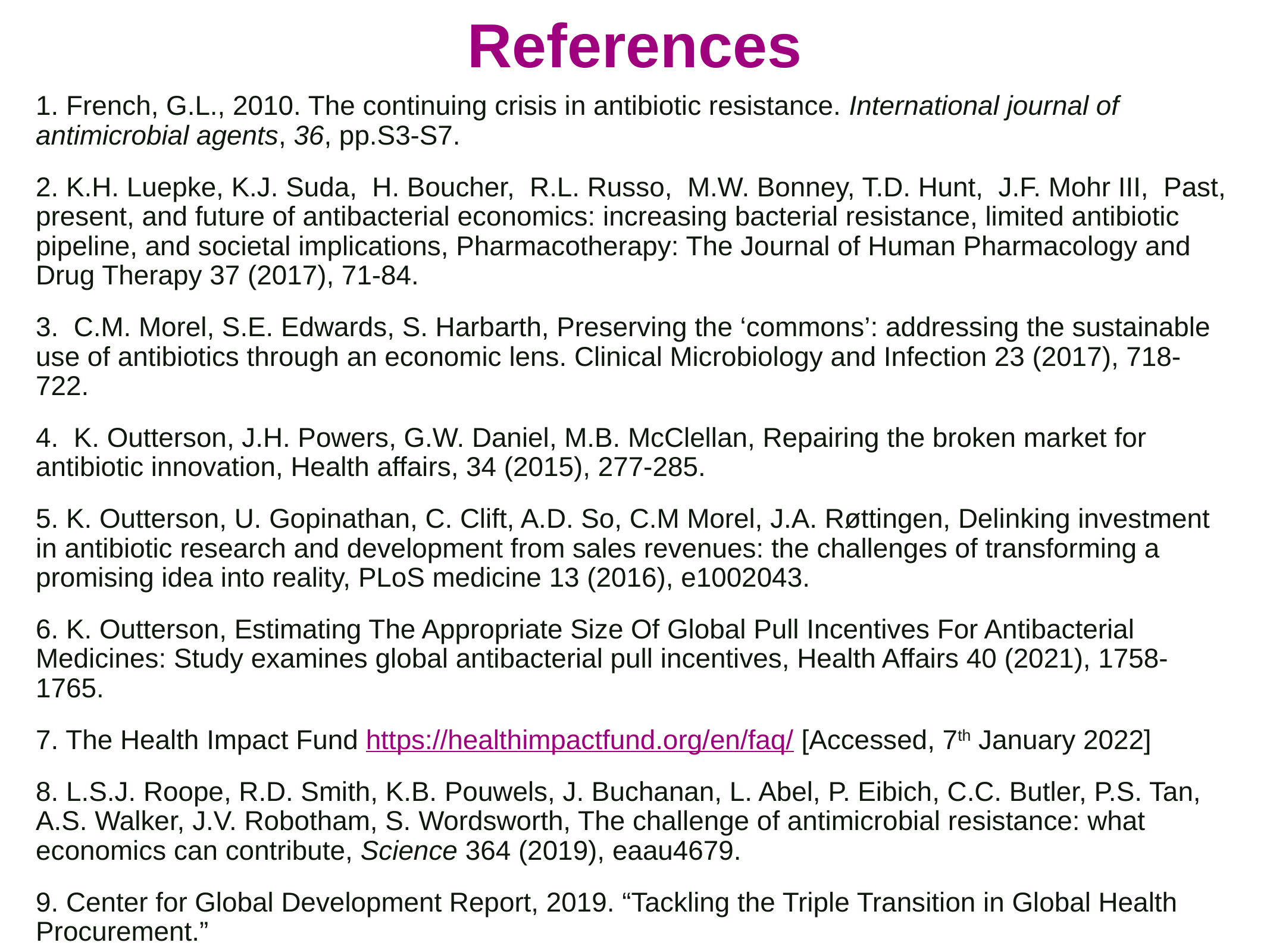

References
1. French, G.L., 2010. The continuing crisis in antibiotic resistance. International journal of antimicrobial agents, 36, pp.S3-S7.
2. K.H. Luepke, K.J. Suda,  H. Boucher,  R.L. Russo,  M.W. Bonney, T.D. Hunt,  J.F. Mohr III,  Past, present, and future of antibacterial economics: increasing bacterial resistance, limited antibiotic pipeline, and societal implications, Pharmacotherapy: The Journal of Human Pharmacology and Drug Therapy 37 (2017), 71-84.
3.  C.M. Morel, S.E. Edwards, S. Harbarth, Preserving the ‘commons’: addressing the sustainable use of antibiotics through an economic lens. Clinical Microbiology and Infection 23 (2017), 718-722.
4.  K. Outterson, J.H. Powers, G.W. Daniel, M.B. McClellan, Repairing the broken market for antibiotic innovation, Health affairs, 34 (2015), 277-285.
5. K. Outterson, U. Gopinathan, C. Clift, A.D. So, C.M Morel, J.A. Røttingen, Delinking investment in antibiotic research and development from sales revenues: the challenges of transforming a promising idea into reality, PLoS medicine 13 (2016), e1002043.
6. K. Outterson, Estimating The Appropriate Size Of Global Pull Incentives For Antibacterial Medicines: Study examines global antibacterial pull incentives, Health Affairs 40 (2021), 1758-1765.
7. The Health Impact Fund https://healthimpactfund.org/en/faq/ [Accessed, 7th January 2022]
8. L.S.J. Roope, R.D. Smith, K.B. Pouwels, J. Buchanan, L. Abel, P. Eibich, C.C. Butler, P.S. Tan, A.S. Walker, J.V. Robotham, S. Wordsworth, The challenge of antimicrobial resistance: what economics can contribute, Science 364 (2019), eaau4679.
9. Center for Global Development Report, 2019. “Tackling the Triple Transition in Global Health Procurement.”